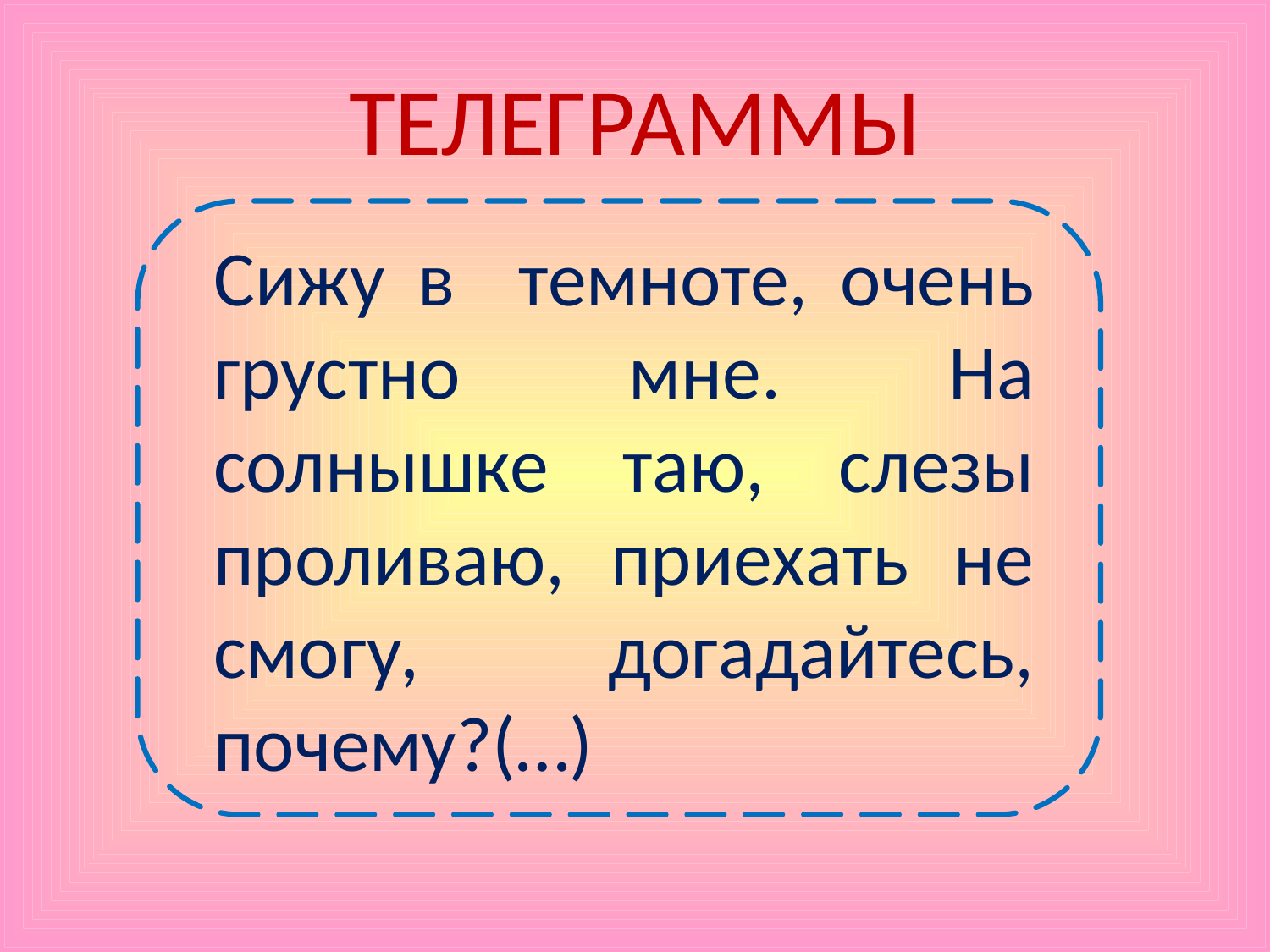

# ТЕЛЕГРАММЫ

Сижу в  темноте, очень грустно мне. На солнышке таю, слезы проливаю, приехать не смогу, догадайтесь, почему?(…)